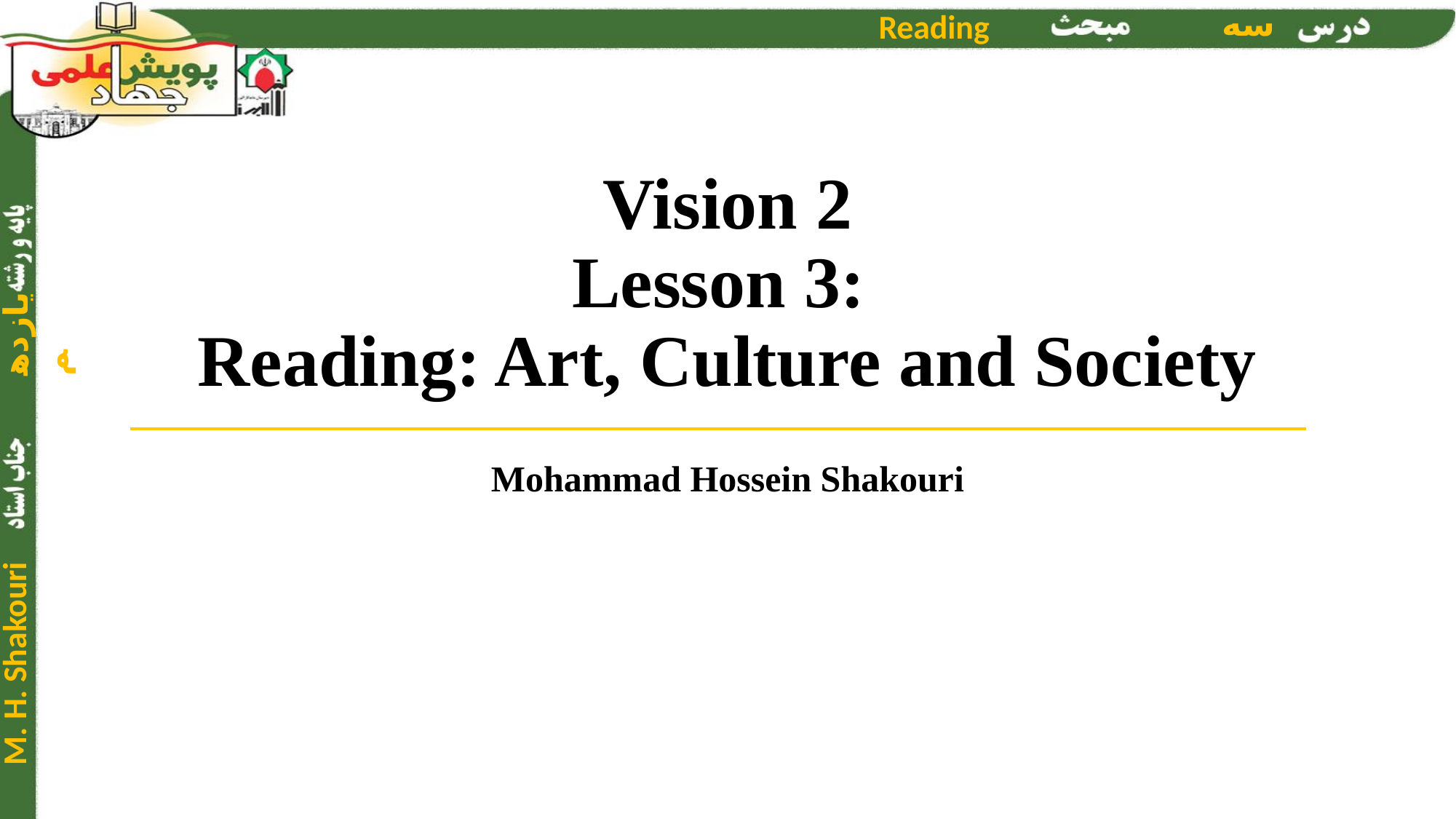

# Vision 2 Lesson 3: Reading: Art, Culture and Society
Mohammad Hossein Shakouri